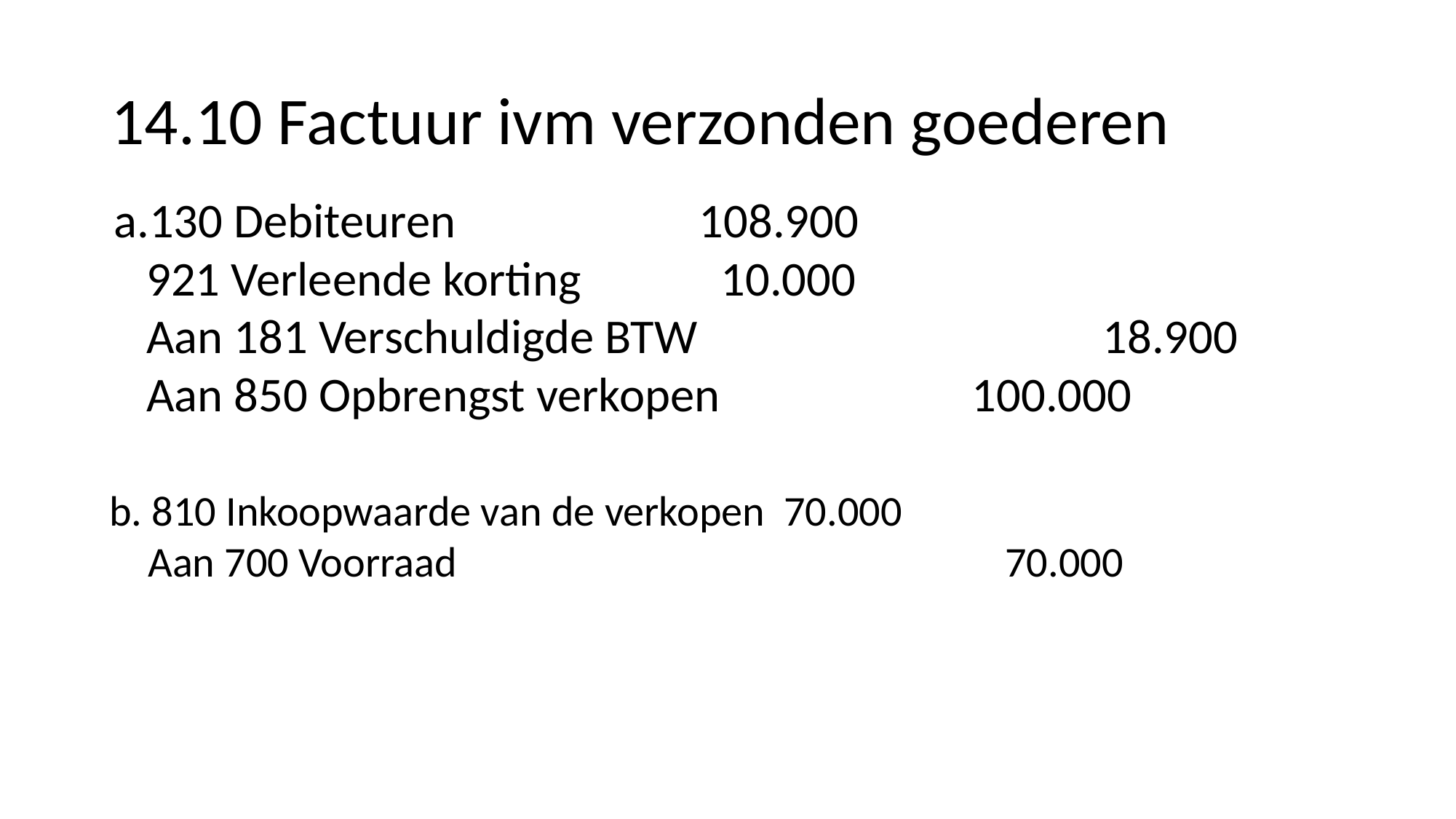

# 14.10 Factuur ivm verzonden goederen
a.130 Debiteuren	 	        108.900
   921 Verleende korting		10.000
   Aan 181 Verschuldigde BTW    			     18.900
   Aan 850 Opbrengst verkopen			   100.000

b. 810 Inkoopwaarde van de verkopen  70.000
    Aan 700 Voorraad		   	                              70.000